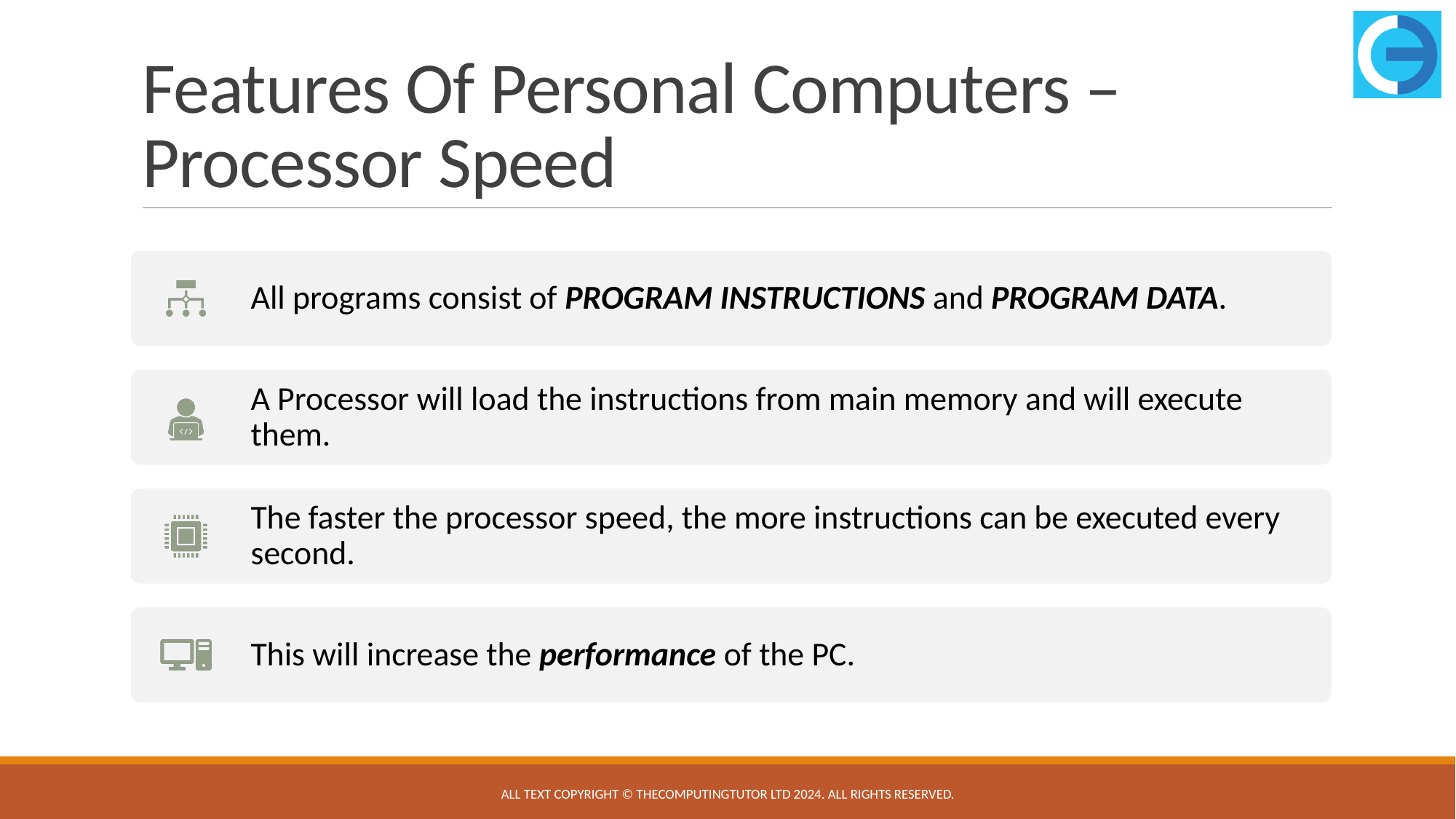

# Features Of Personal Computers – Processor Speed
All programs consist of PROGRAM INSTRUCTIONS and PROGRAM DATA.
A Processor will load the instructions from main memory and will execute them.
The faster the processor speed, the more instructions can be executed every second.
This will increase the performance of the PC.
All text copyright © TheComputingTutor Ltd 2024. All rights Reserved.